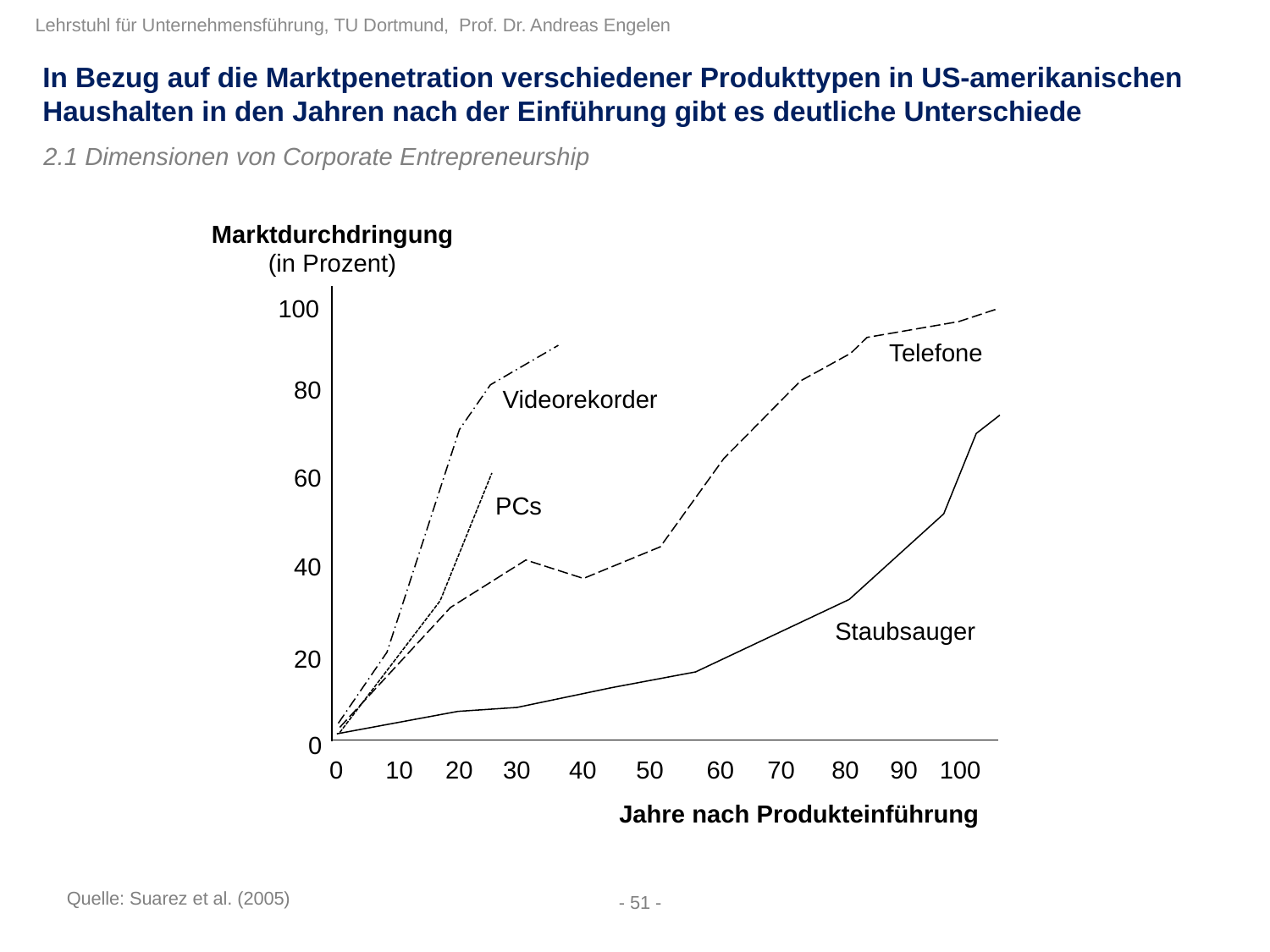

In Bezug auf die Marktpenetration verschiedener Produkttypen in US-amerikanischen Haushalten in den Jahren nach der Einführung gibt es deutliche Unterschiede
2.1 Dimensionen von Corporate Entrepreneurship
Marktdurchdringung
(in Prozent)
100

Telefone

80
Videorekorder

60

PCs
40
Staubsauger
20
0
50
30
0
10
20
40
60
70
80
90
100
Jahre nach Produkteinführung
Quelle: Suarez et al. (2005)
- 51 -